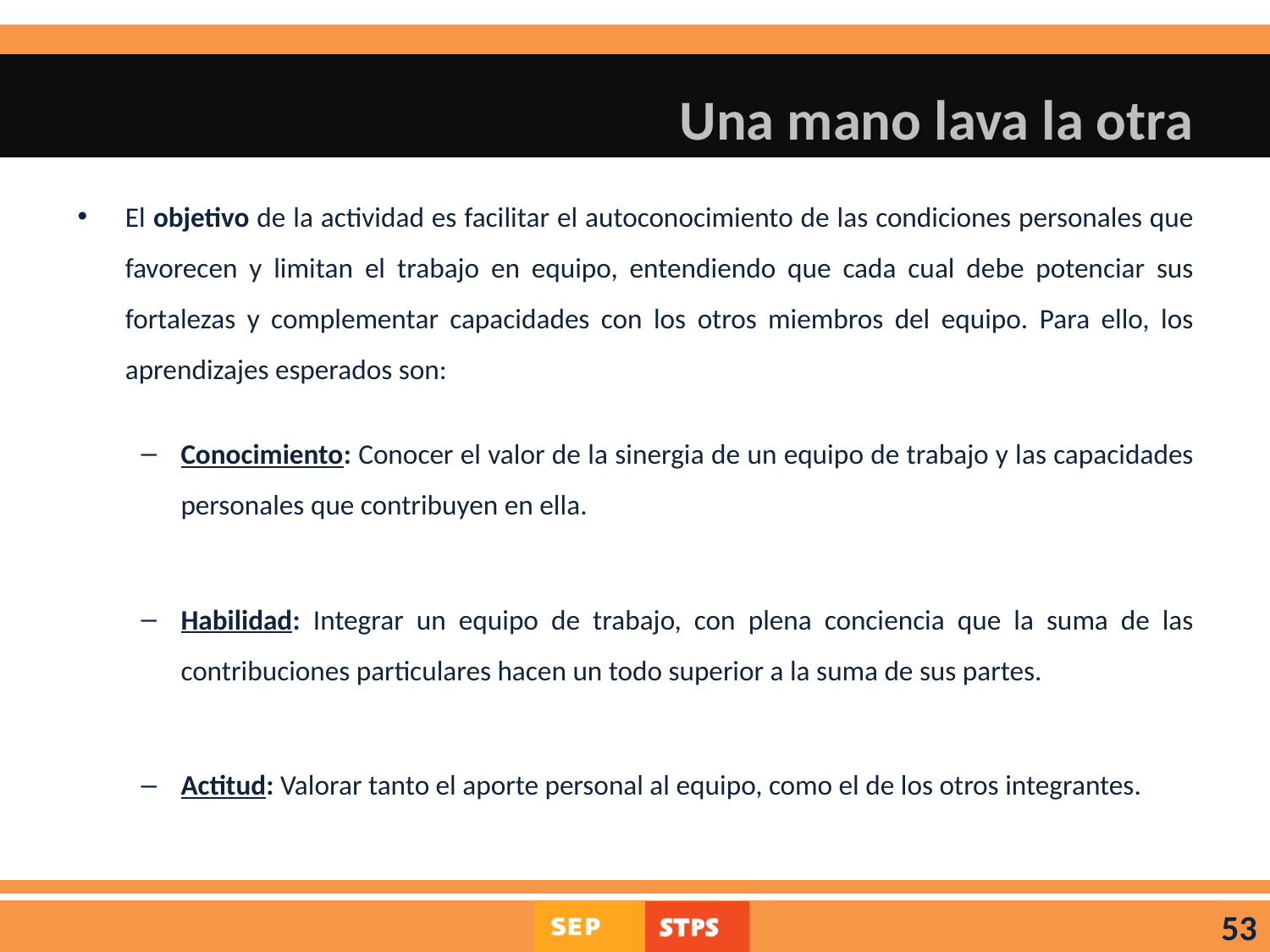

# Una mano lava la otra
El objetivo de la actividad es facilitar el autoconocimiento de las condiciones personales que favorecen y limitan el trabajo en equipo, entendiendo que cada cual debe potenciar sus fortalezas y complementar capacidades con los otros miembros del equipo. Para ello, los aprendizajes esperados son:

Conocimiento: Conocer el valor de la sinergia de un equipo de trabajo y las capacidades personales que contribuyen en ella.

Habilidad: Integrar un equipo de trabajo, con plena conciencia que la suma de las contribuciones particulares hacen un todo superior a la suma de sus partes.

Actitud: Valorar tanto el aporte personal al equipo, como el de los otros integrantes.

53